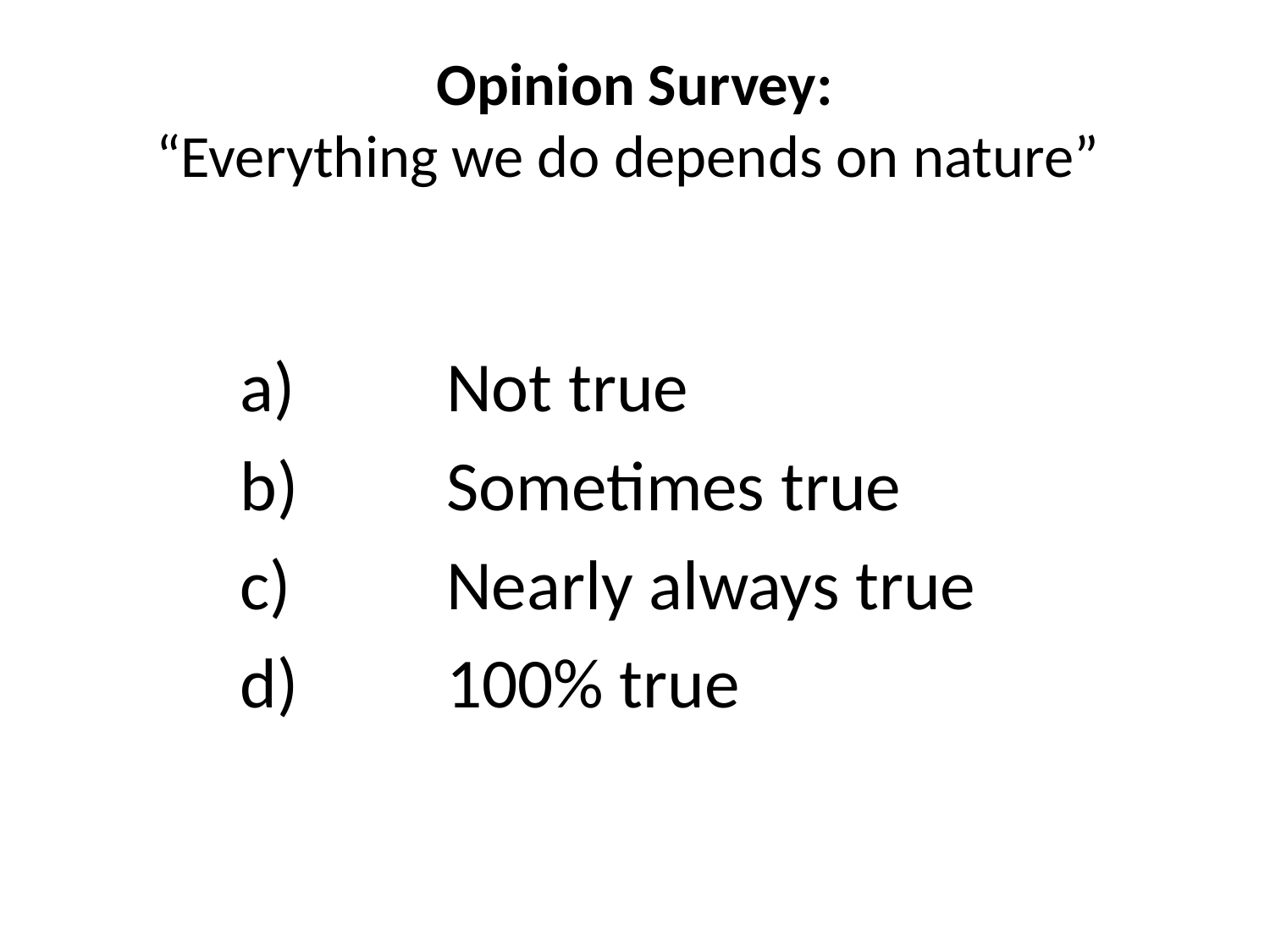

# Opinion Survey: “Everything we do depends on nature”
a)  	  Not true
b)	  Sometimes true
c)	  Nearly always true
d)	  100% true